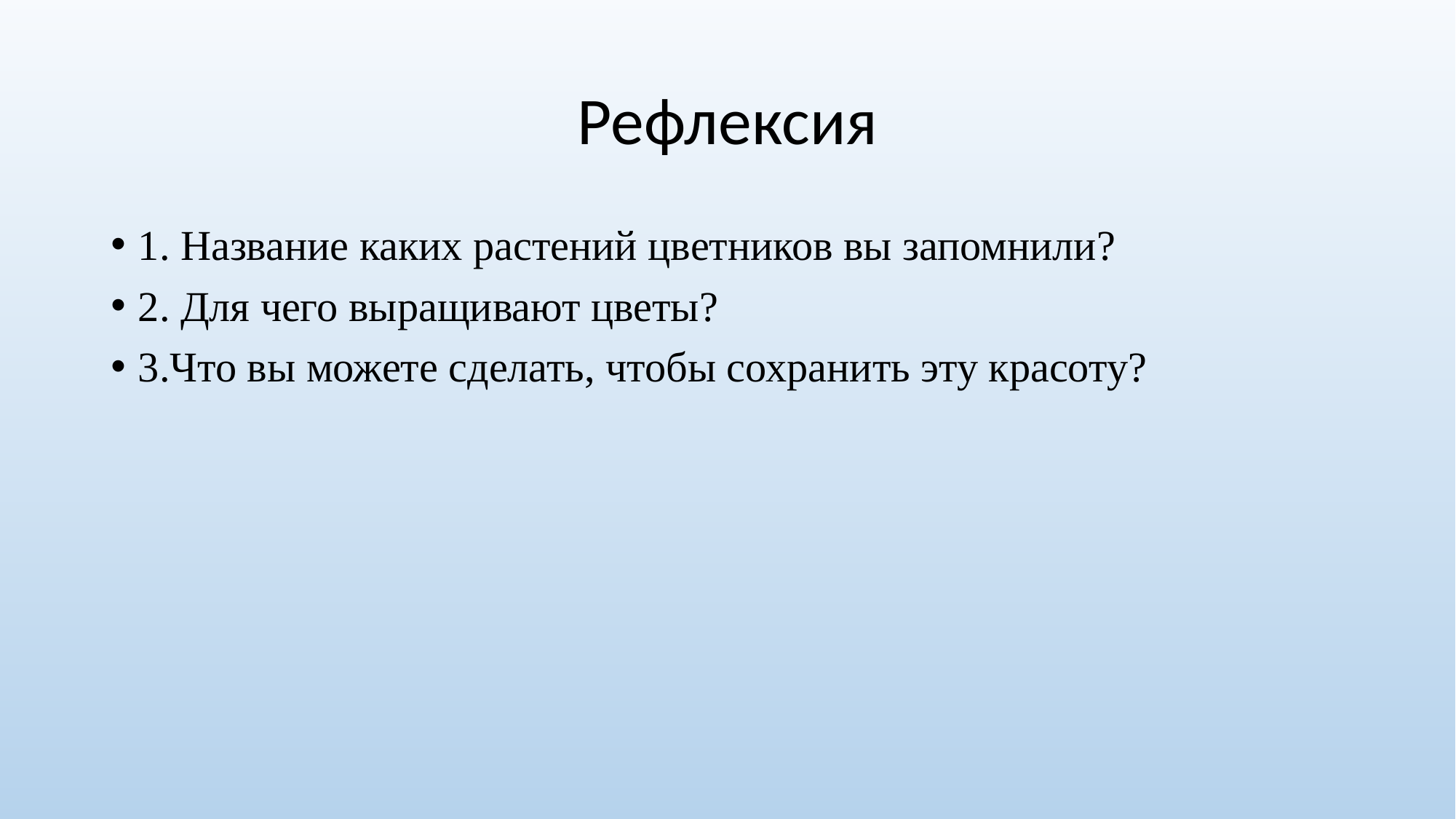

# Рефлексия
1. Название каких растений цветников вы запомнили?
2. Для чего выращивают цветы?
3.Что вы можете сделать, чтобы сохранить эту красоту?